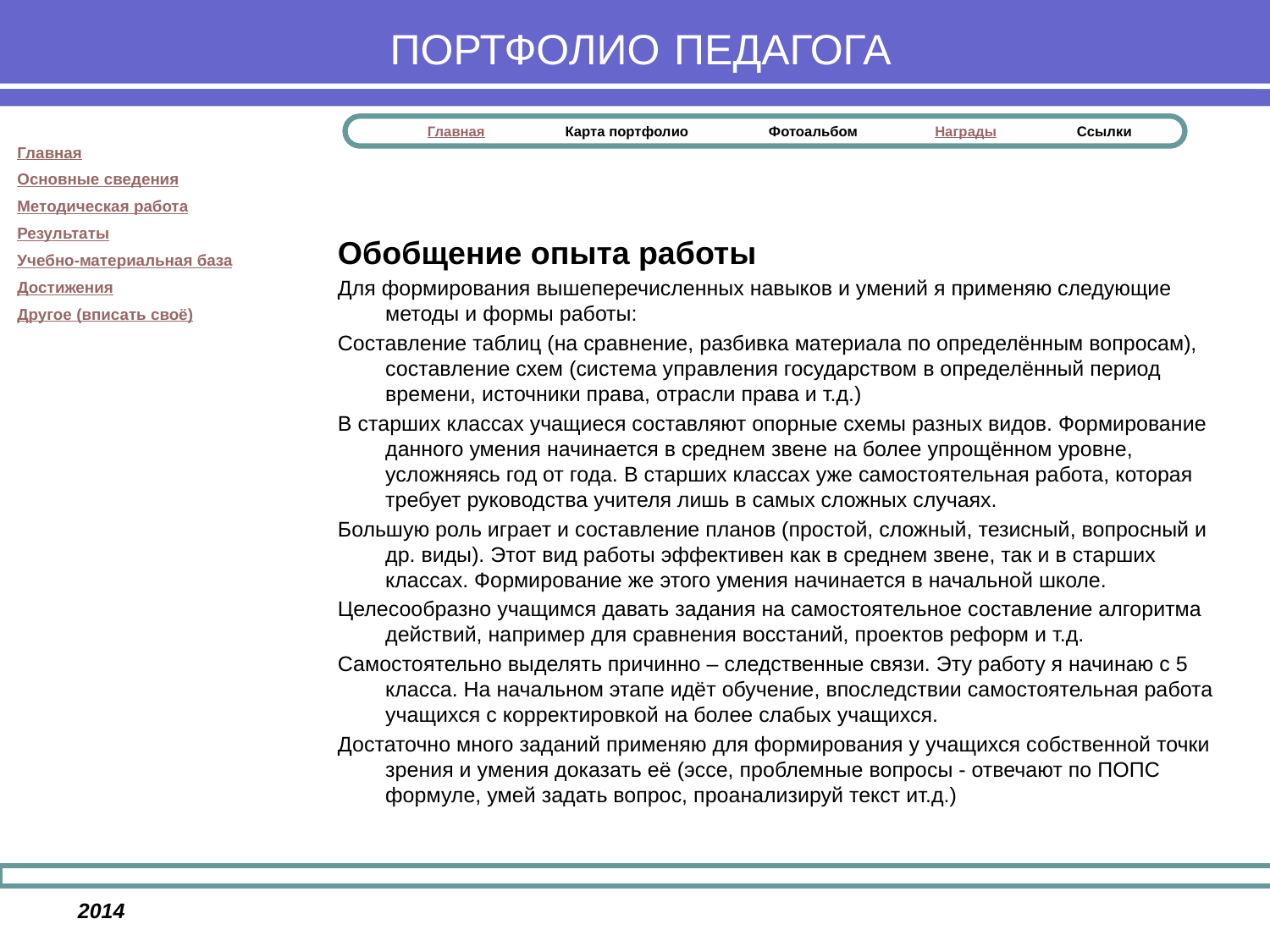

# ПОРТФОЛИО ПЕДАГОГА
Обобщение опыта работы
Для формирования вышеперечисленных навыков и умений я применяю следующие методы и формы работы:
Составление таблиц (на сравнение, разбивка материала по определённым вопросам), составление схем (система управления государством в определённый период времени, источники права, отрасли права и т.д.)
В старших классах учащиеся составляют опорные схемы разных видов. Формирование данного умения начинается в среднем звене на более упрощённом уровне, усложняясь год от года. В старших классах уже самостоятельная работа, которая требует руководства учителя лишь в самых сложных случаях.
Большую роль играет и составление планов (простой, сложный, тезисный, вопросный и др. виды). Этот вид работы эффективен как в среднем звене, так и в старших классах. Формирование же этого умения начинается в начальной школе.
Целесообразно учащимся давать задания на самостоятельное составление алгоритма действий, например для сравнения восстаний, проектов реформ и т.д.
Самостоятельно выделять причинно – следственные связи. Эту работу я начинаю с 5 класса. На начальном этапе идёт обучение, впоследствии самостоятельная работа учащихся с корректировкой на более слабых учащихся.
Достаточно много заданий применяю для формирования у учащихся собственной точки зрения и умения доказать её (эссе, проблемные вопросы - отвечают по ПОПС формуле, умей задать вопрос, проанализируй текст ит.д.)

2014